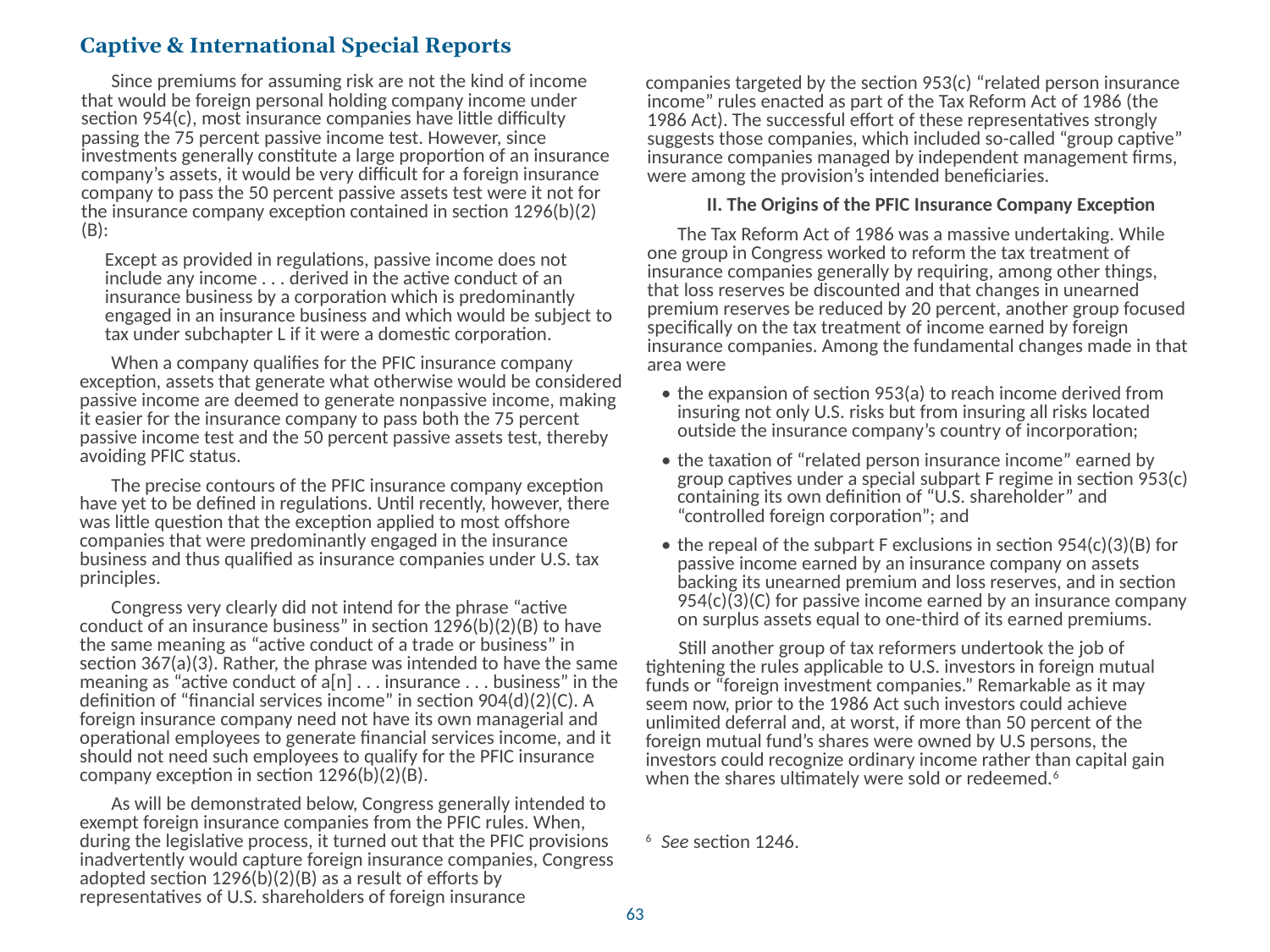

# Captive & International Special Reports
Since premiums for assuming risk are not the kind of income that would be foreign personal holding company income under section 954(c), most insurance companies have little difficulty passing the 75 percent passive income test. However, since investments generally constitute a large proportion of an insurance company’s assets, it would be very difficult for a foreign insurance company to pass the 50 percent passive assets test were it not for the insurance company exception contained in section 1296(b)(2)(B):
	Except as provided in regulations, passive income does not include any income . . . derived in the active conduct of an insurance business by a corporation which is predominantly engaged in an insurance business and which would be subject to tax under subchapter L if it were a domestic corporation.
When a company qualifies for the PFIC insurance company exception, assets that generate what otherwise would be considered passive income are deemed to generate nonpassive income, making it easier for the insurance company to pass both the 75 percent passive income test and the 50 percent passive assets test, thereby avoiding PFIC status.
The precise contours of the PFIC insurance company exception have yet to be defined in regulations. Until recently, however, there was little question that the exception applied to most offshore companies that were predominantly engaged in the insurance business and thus qualified as insurance companies under U.S. tax principles.
Congress very clearly did not intend for the phrase “active conduct of an insurance business” in section 1296(b)(2)(B) to have the same meaning as “active conduct of a trade or business” in section 367(a)(3). Rather, the phrase was intended to have the same meaning as “active conduct of a[n] . . . insurance . . . business” in the definition of “financial services income” in section 904(d)(2)(C). A foreign insurance company need not have its own managerial and operational employees to generate financial services income, and it should not need such employees to qualify for the PFIC insurance company exception in section 1296(b)(2)(B).
As will be demonstrated below, Congress generally intended to exempt foreign insurance companies from the PFIC rules. When, during the legislative process, it turned out that the PFIC provisions inadvertently would capture foreign insurance companies, Congress adopted section 1296(b)(2)(B) as a result of efforts by representatives of U.S. shareholders of foreign insurance

companies targeted by the section 953(c) “related person insurance income” rules enacted as part of the Tax Reform Act of 1986 (the 1986 Act). The successful effort of these representatives strongly suggests those companies, which included so-called “group captive” insurance companies managed by independent management firms, were among the provision’s intended beneficiaries.
II. The Origins of the PFIC Insurance Company Exception
The Tax Reform Act of 1986 was a massive undertaking. While one group in Congress worked to reform the tax treatment of insurance companies generally by requiring, among other things, that loss reserves be discounted and that changes in unearned premium reserves be reduced by 20 percent, another group focused specifically on the tax treatment of income earned by foreign insurance companies. Among the fundamental changes made in that area were
•	the expansion of section 953(a) to reach income derived from insuring not only U.S. risks but from insuring all risks located outside the insurance company’s country of incorporation;
• 	the taxation of “related person insurance income” earned by group captives under a special subpart F regime in section 953(c) containing its own definition of “U.S. shareholder” and “controlled foreign corporation”; and
•	the repeal of the subpart F exclusions in section 954(c)(3)(B) for passive income earned by an insurance company on assets backing its unearned premium and loss reserves, and in section 954(c)(3)(C) for passive income earned by an insurance company on surplus assets equal to one-third of its earned premiums.
Still another group of tax reformers undertook the job of tightening the rules applicable to U.S. investors in foreign mutual funds or “foreign investment companies.” Remarkable as it may seem now, prior to the 1986 Act such investors could achieve unlimited deferral and, at worst, if more than 50 percent of the foreign mutual fund’s shares were owned by U.S persons, the investors could recognize ordinary income rather than capital gain when the shares ultimately were sold or redeemed.6

6	See section 1246.

63